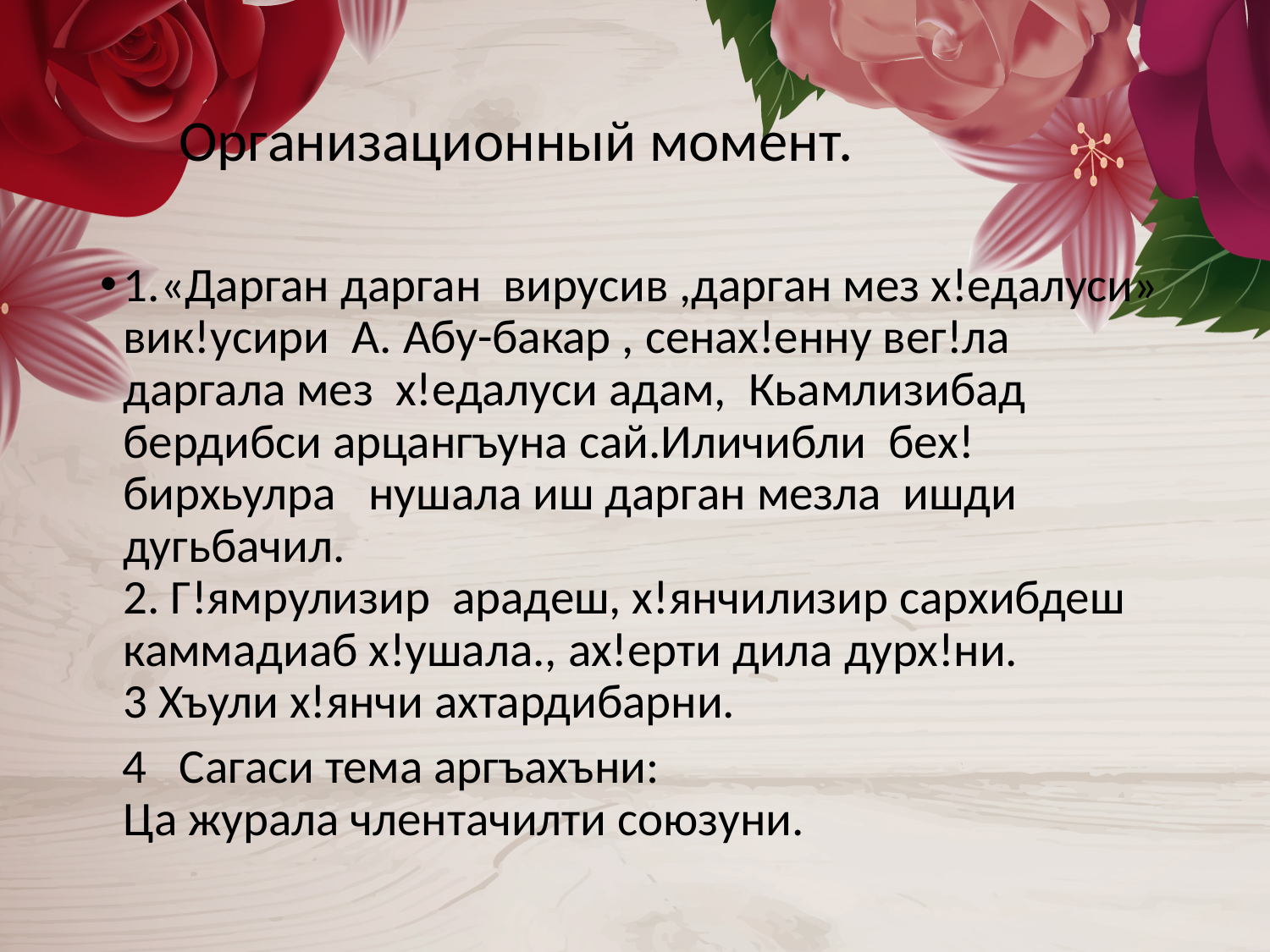

# Организационный момент.
1.«Дарган дарган  вирусив ,дарган мез х!едалуси» вик!усири  А. Абу-бакар , сенах!енну вег!ла даргала мез  х!едалуси адам,  Кьамлизибад бердибси арцангъуна сай.Иличибли  бех!бирхьулра   нушала иш дарган мезла  ишди дугьбачил.
2. Г!ямрулизир  арадеш, х!янчилизир сархибдеш  каммадиаб х!ушала., ах!ерти дила дурх!ни.
3 Хъули х!янчи ахтардибарни.
  4   Сагаси тема аргъахъни:
Ца журала члентачилти союзуни.